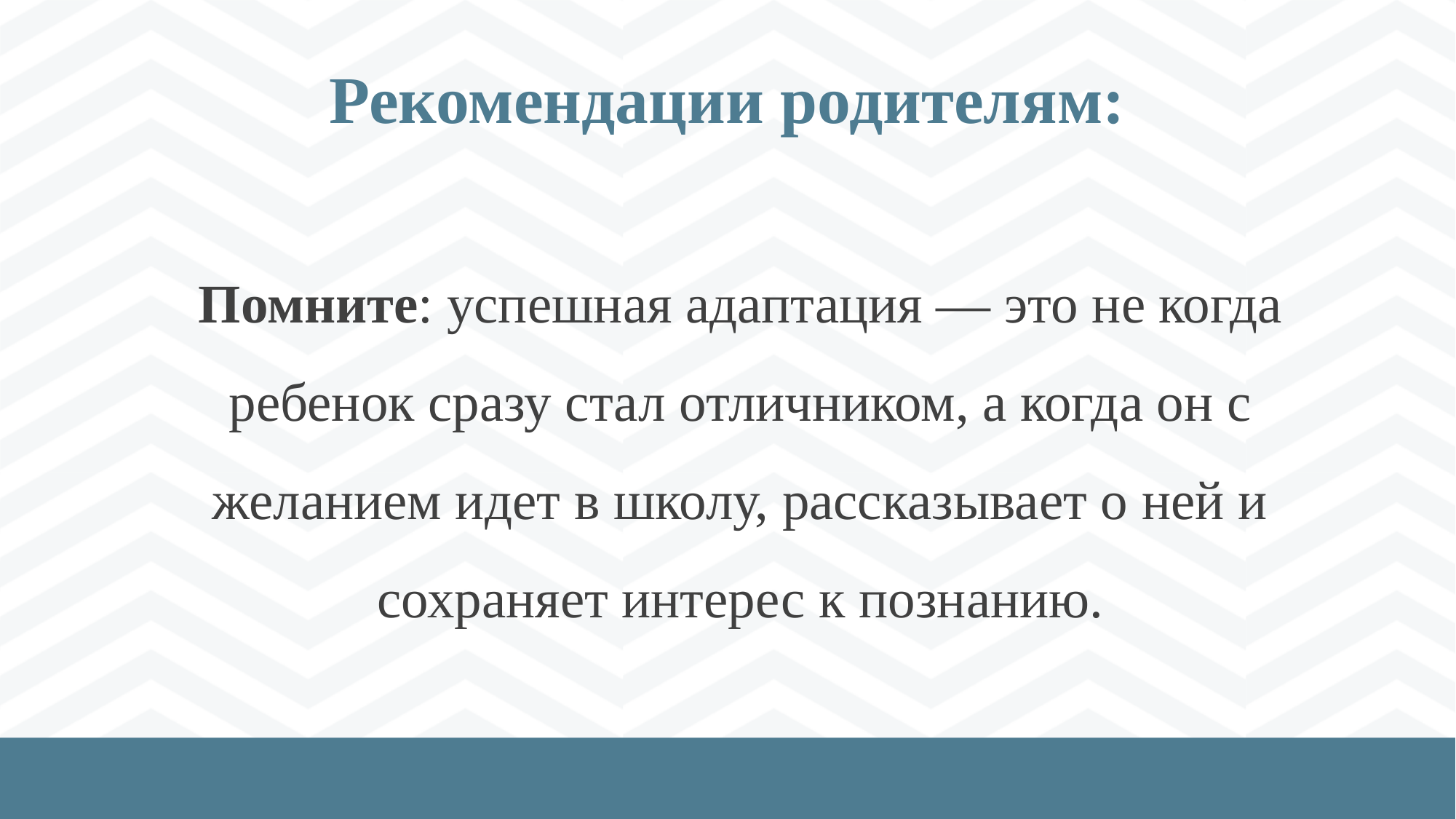

# Рекомендации родителям:

Помните: успешная адаптация — это не когда ребенок сразу стал отличником, а когда он с желанием идет в школу, рассказывает о ней и сохраняет интерес к познанию.